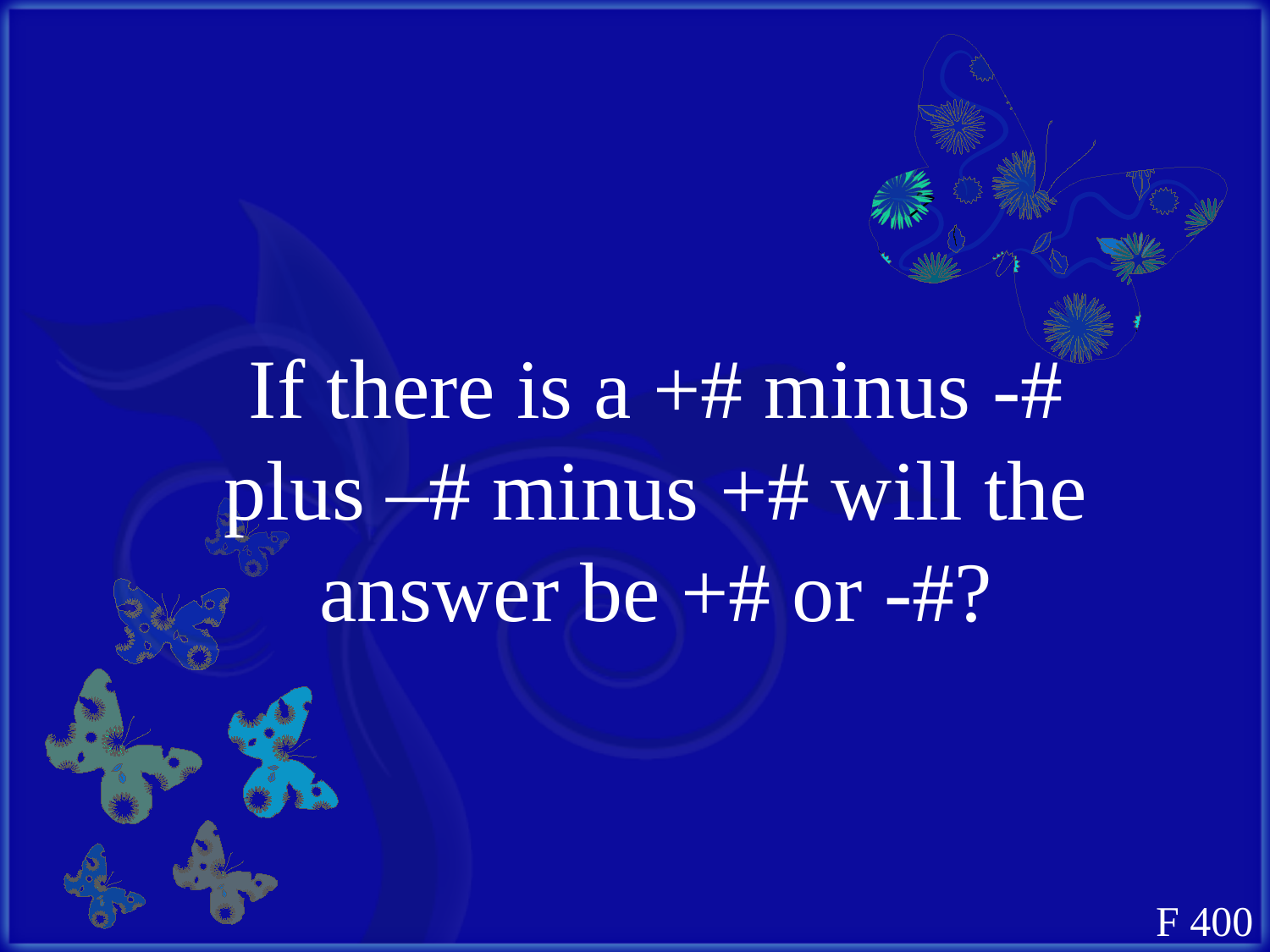

If there is a +# minus -# plus –# minus +# will the answer be +# or -#?
F 400